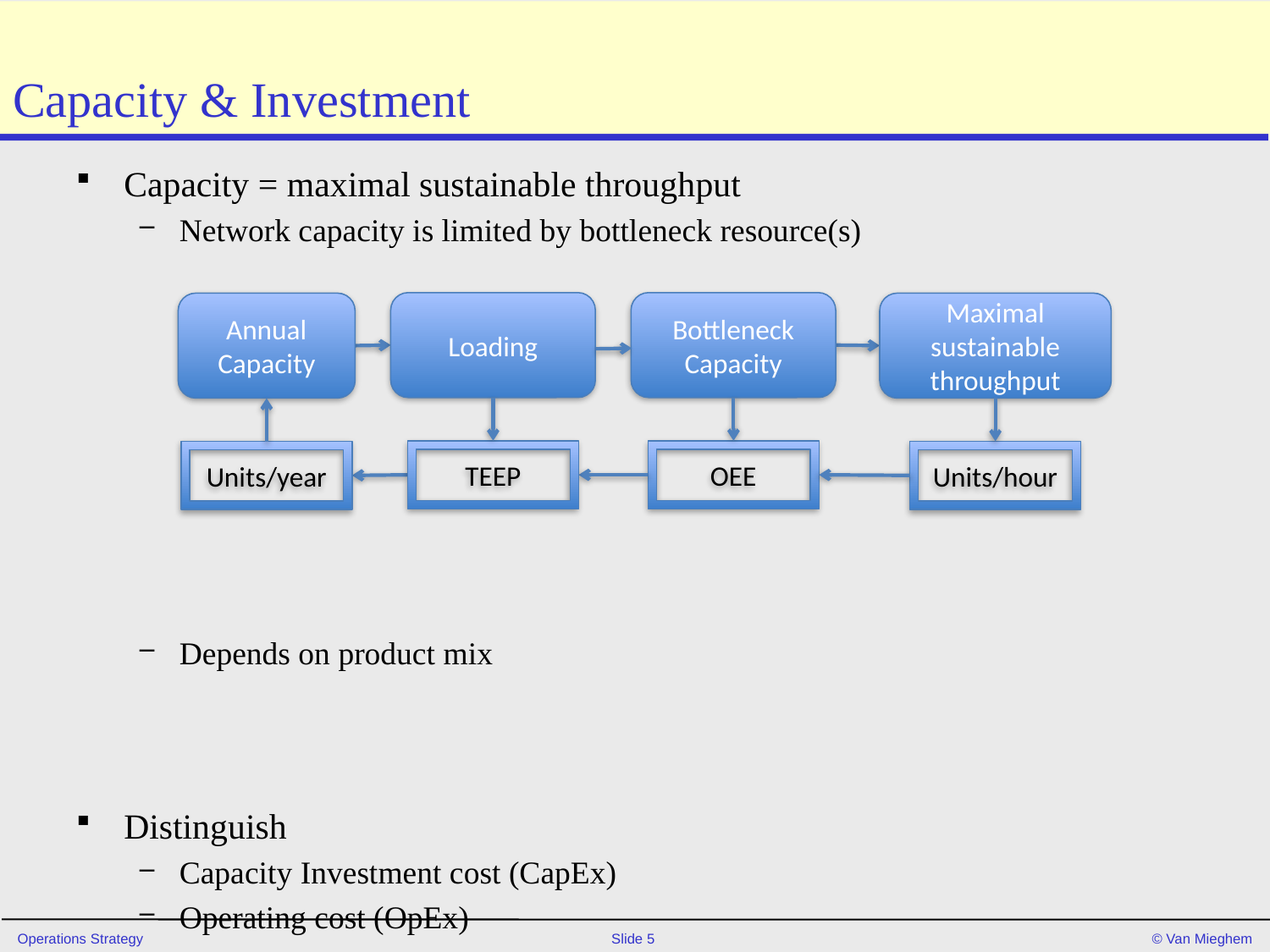

# Capacity & Investment
Capacity = maximal sustainable throughput
Network capacity is limited by bottleneck resource(s)

Depends on product mix

Distinguish
Capacity Investment cost (CapEx)
Operating cost (OpEx)
Loading
TEEP
Bottleneck Capacity
OEE
Annual Capacity
Units/year
Maximal sustainable throughput
Units/hour